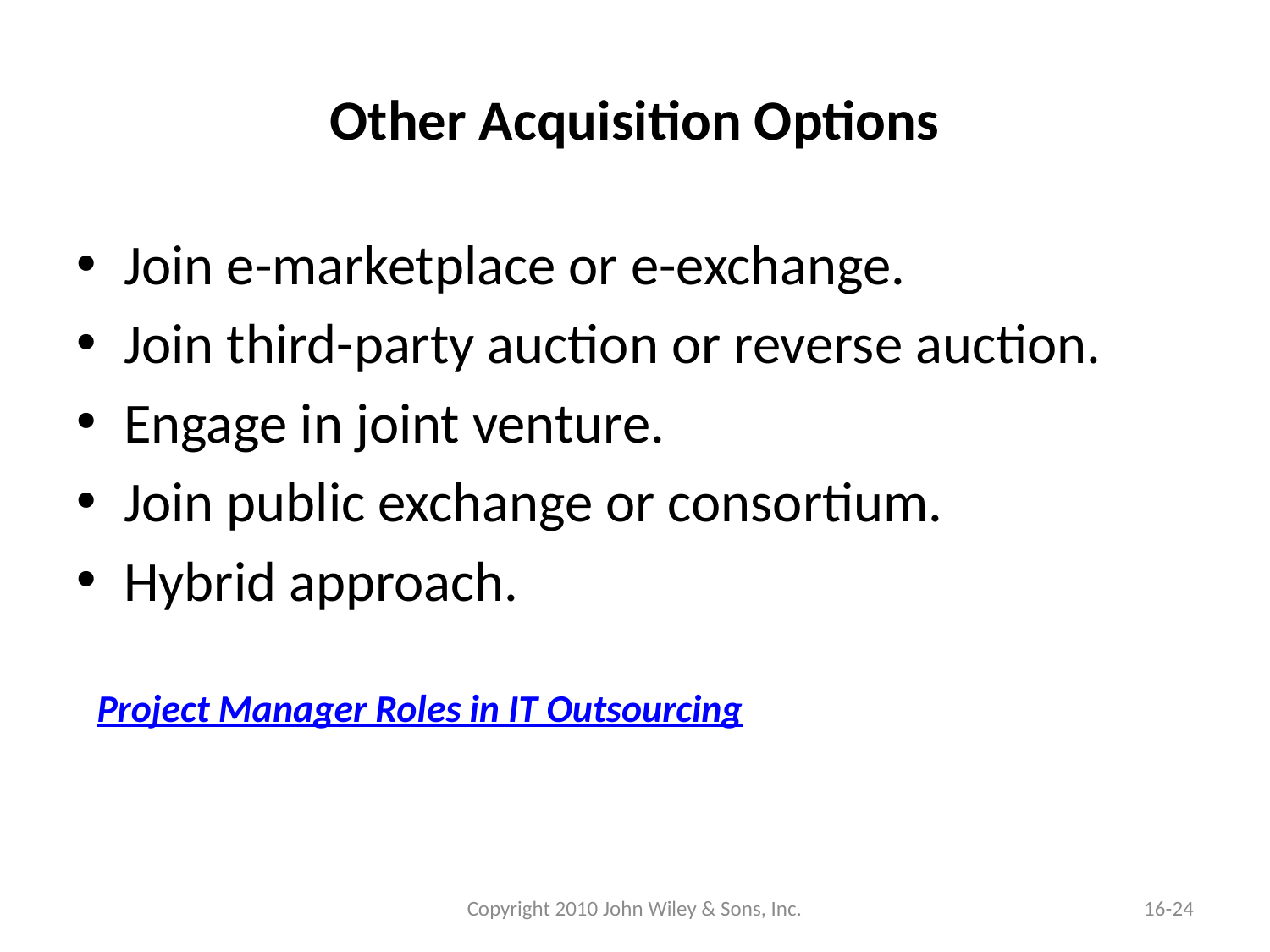

# Other Acquisition Options
Join e-marketplace or e-exchange.
Join third-party auction or reverse auction.
Engage in joint venture.
Join public exchange or consortium.
Hybrid approach.
Project Manager Roles in IT Outsourcing
Copyright 2010 John Wiley & Sons, Inc.
16-24